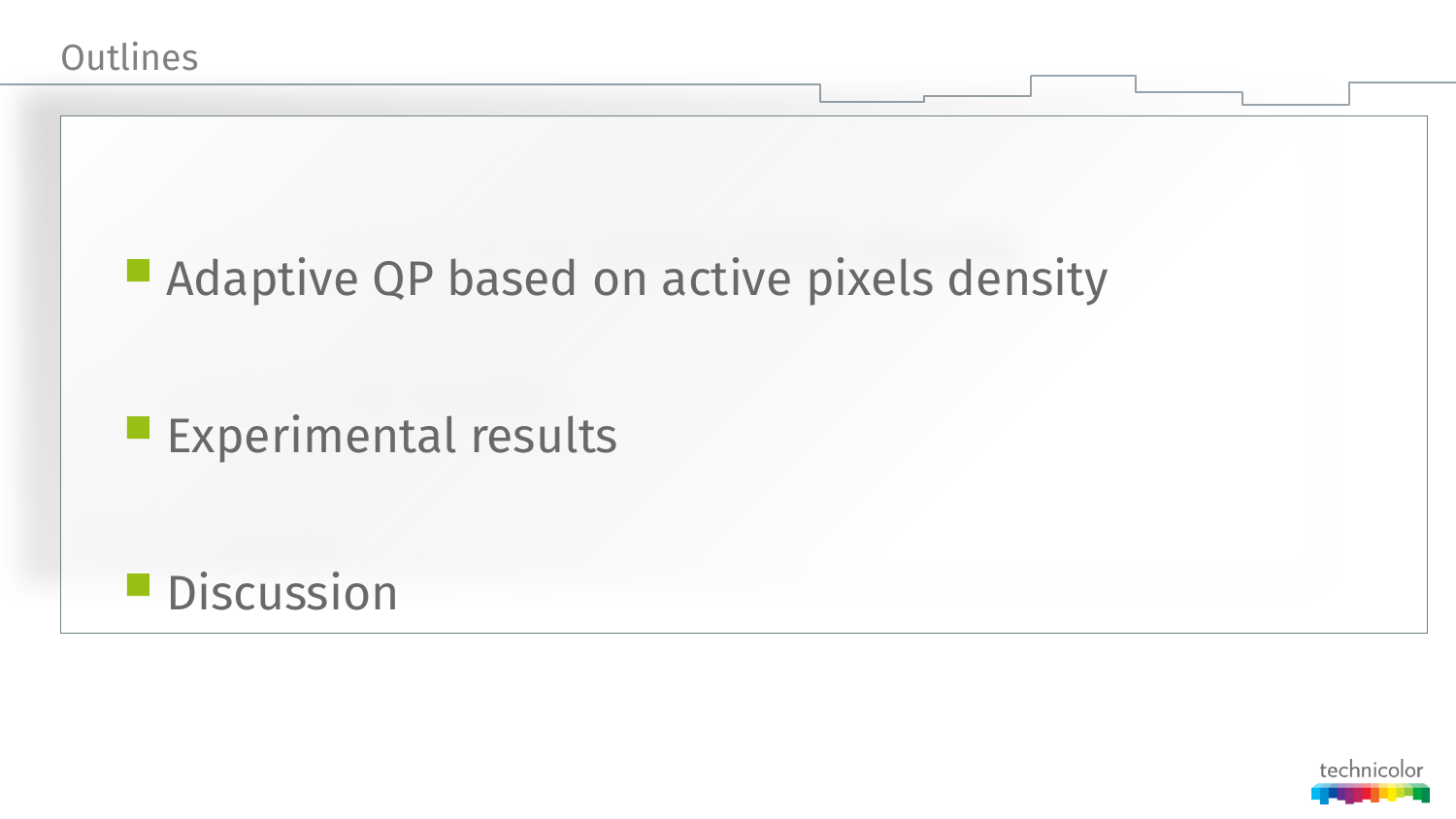

# Outlines

 Adaptive QP based on active pixels density

 Experimental results

 Discussion